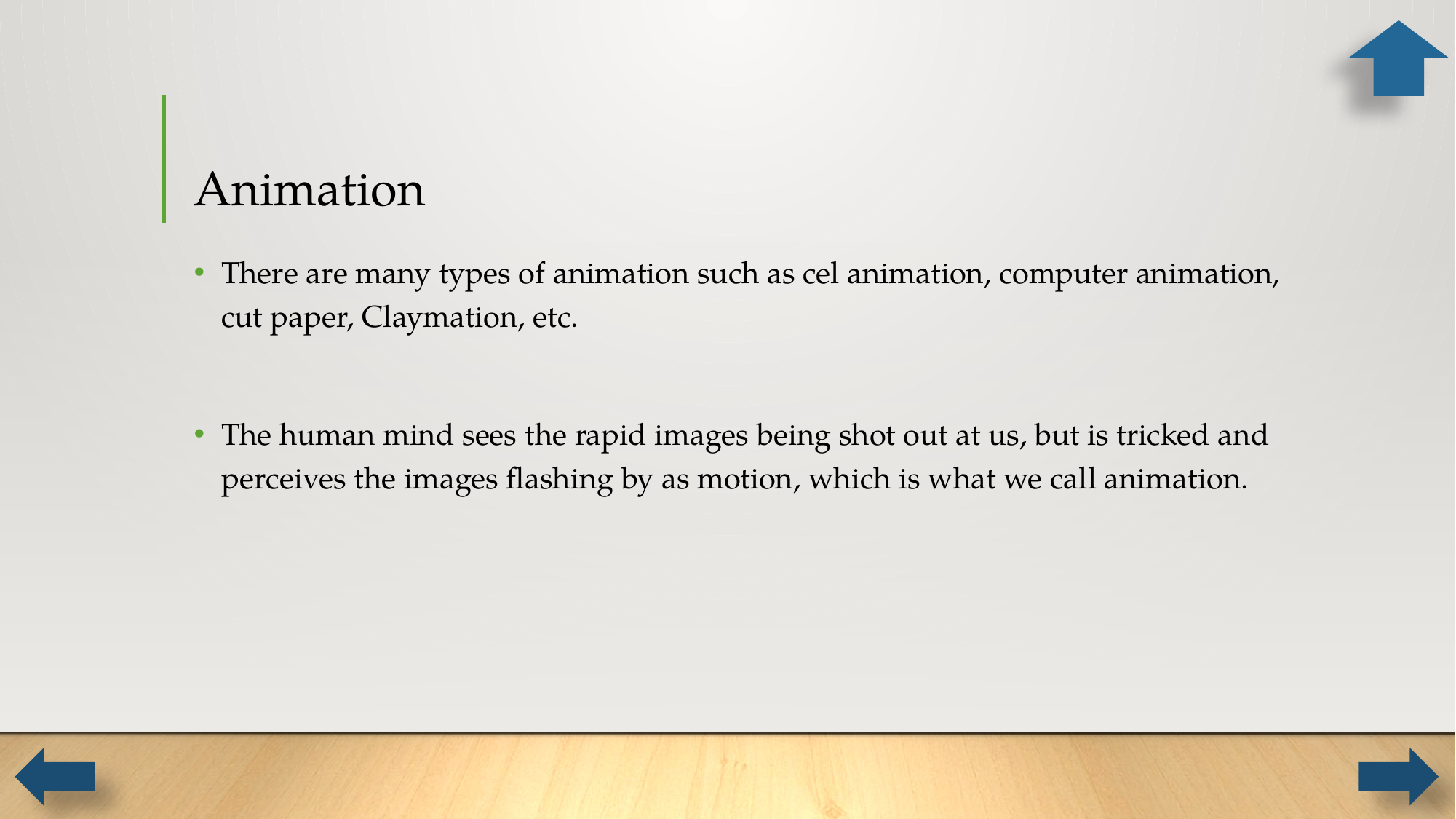

# Animation
There are many types of animation such as cel animation, computer animation, cut paper, Claymation, etc.

The human mind sees the rapid images being shot out at us, but is tricked and perceives the images flashing by as motion, which is what we call animation.